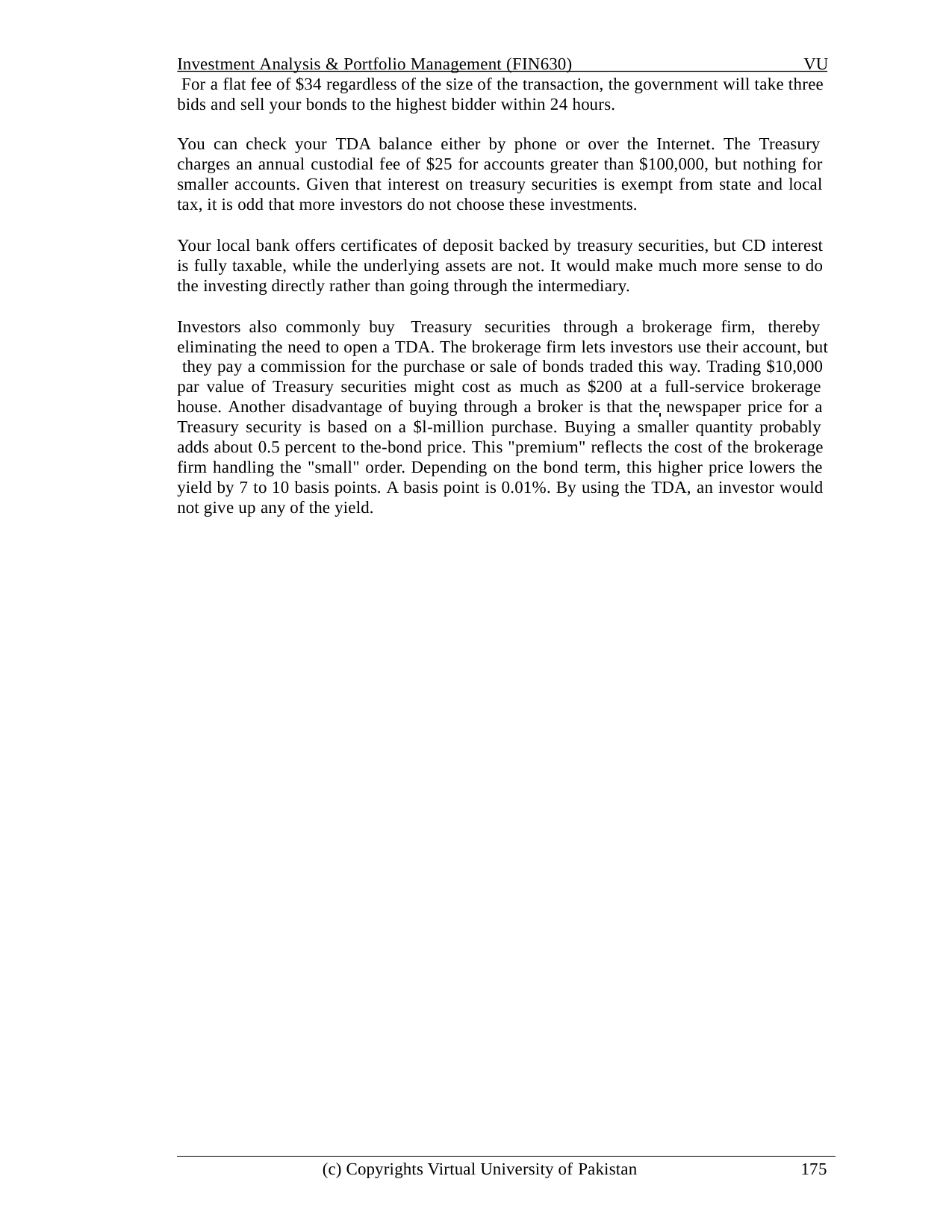

Investment Analysis & Portfolio Management (FIN630)	VU  For a flat fee of $34 regardless of the size of the transaction, the government will take three  bids and sell your bonds to the highest bidder within 24 hours.

You can check your TDA balance either by phone or over the Internet. The Treasury  charges an annual custodial fee of $25 for accounts greater than $100,000, but nothing for  smaller accounts. Given that interest on treasury securities is exempt from state and local  tax, it is odd that more investors do not choose these investments.

Your local bank offers certificates of deposit backed by treasury securities, but CD interest  is fully taxable, while the underlying assets are not. It would make much more sense to do  the investing directly rather than going through the intermediary.

Investors also commonly buy  Treasury securities through a brokerage firm, thereby  eliminating the need to open a TDA. The brokerage firm lets investors use their account, but  they pay a commission for the purchase or sale of bonds traded this way. Trading $10,000  par value of Treasury securities might cost as much as $200 at a full-service brokerage  house. Another disadvantage of buying through a broker is that the newspaper price for a  Treasury security is based on a $l-million purchase. Buying a smaller quantity probably  adds about 0.5 percent to the-bond price. This "premium" reflects the cost of the brokerage  firm handling the "small" order. Depending on the bond term, this higher price lowers the  yield by 7 to 10 basis points. A basis point is 0.01%. By using the TDA, an investor would  not give up any of the yield.

(c) Copyrights Virtual University of Pakistan
175